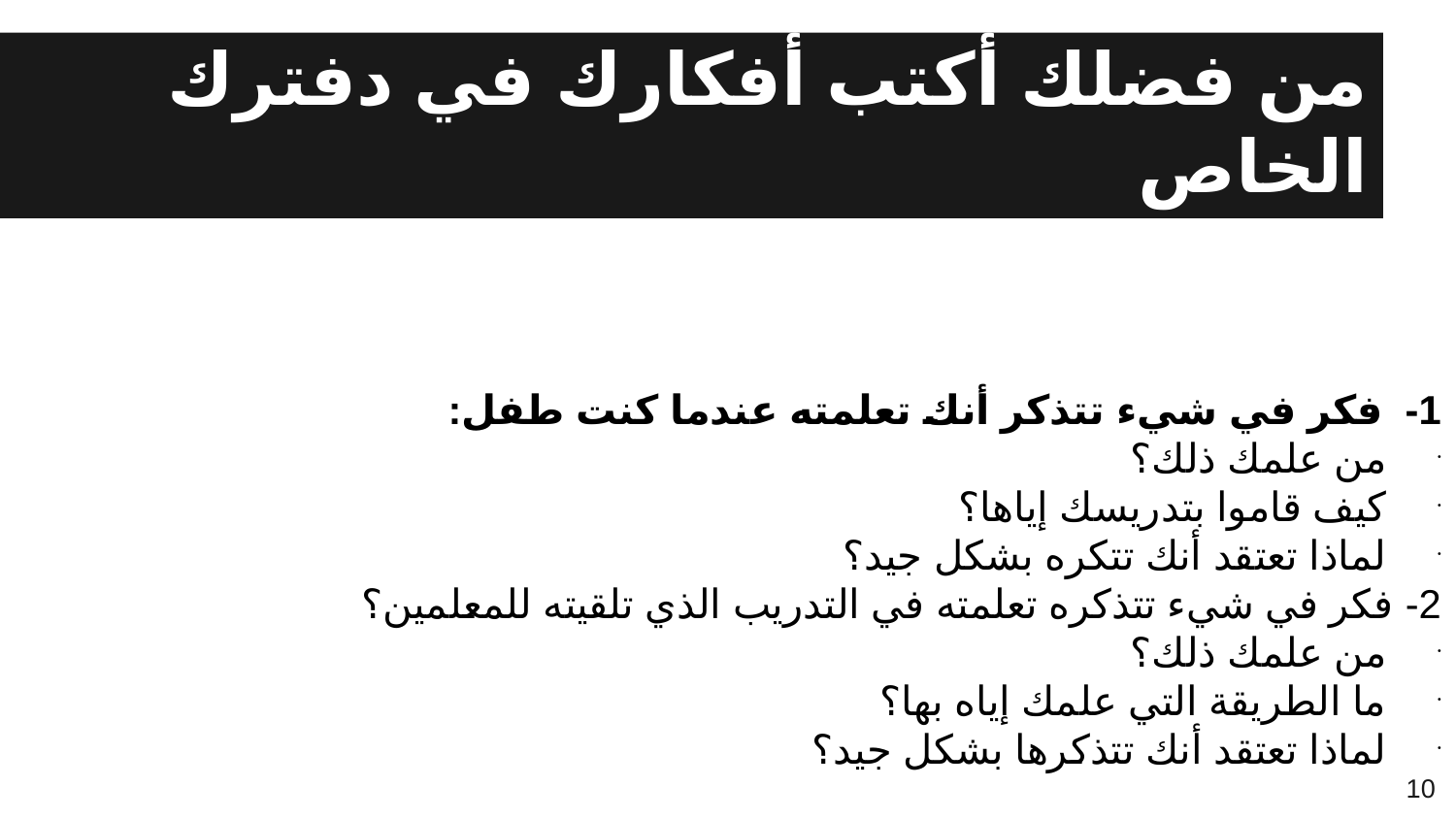

# من فضلك أكتب أفكارك في دفترك الخاص

1-  فكر في شيء تتذكر أنك تعلمته عندما كنت طفل:
من علمك ذلك؟
كيف قاموا بتدريسك إياها؟
لماذا تعتقد أنك تتكره بشكل جيد؟
2- فكر في شيء تتذكره تعلمته في التدريب الذي تلقيته للمعلمين؟
من علمك ذلك؟
ما الطريقة التي علمك إياه بها؟
لماذا تعتقد أنك تتذكرها بشكل جيد؟

10